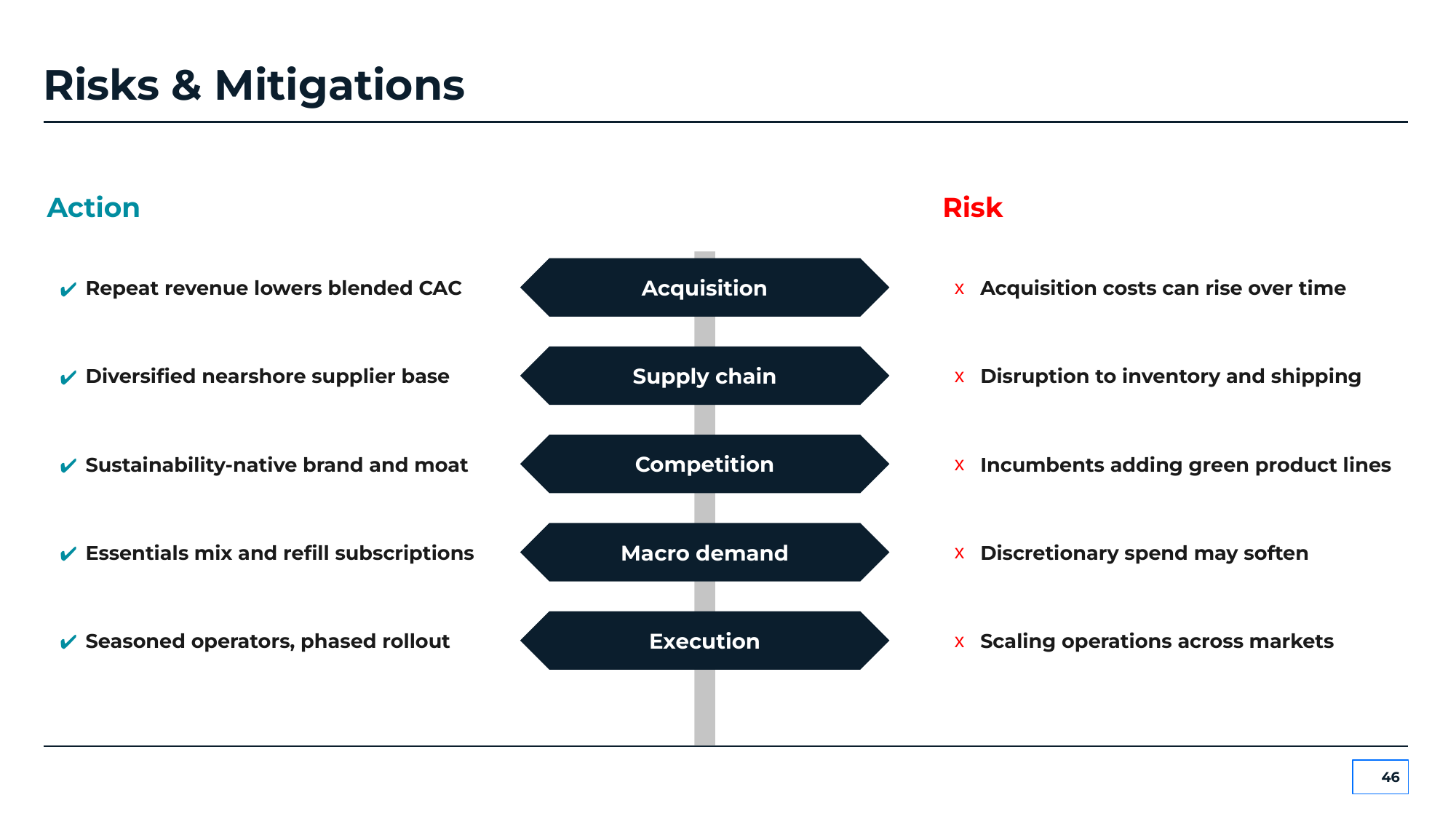

# Risks & Mitigations
Action
Risk
Repeat revenue lowers blended CAC
Acquisition costs can rise over time

Acquisition
Diversified nearshore supplier base
Disruption to inventory and shipping
Supply chain
Sustainability-native brand and moat
Incumbents adding green product lines
Competition
Essentials mix and refill subscriptions
Discretionary spend may soften
Macro demand
Seasoned operators, phased rollout
Scaling operations across markets
Execution
46